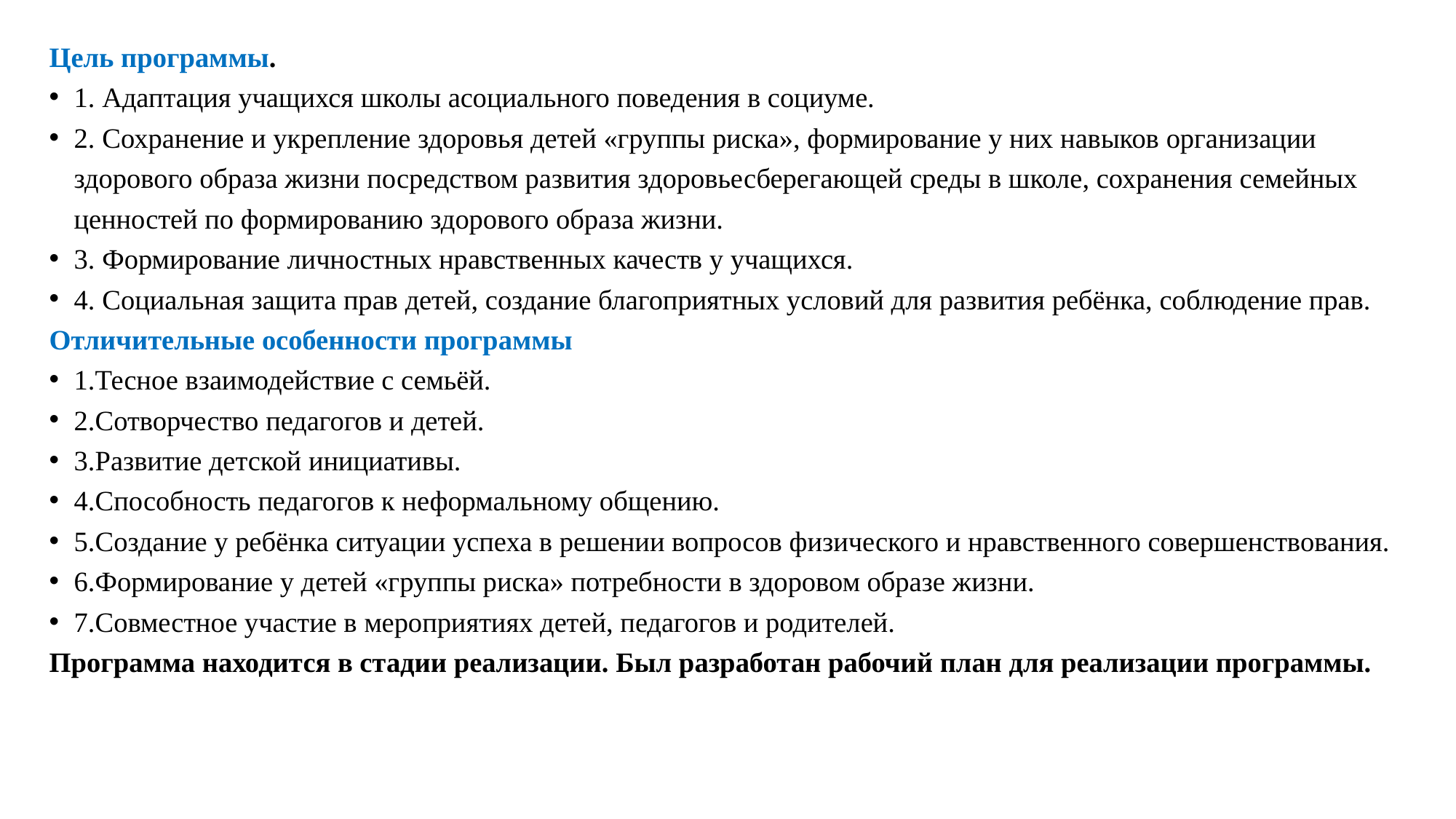

Цель программы.
1. Адаптация учащихся школы асоциального поведения в социуме.
2. Сохранение и укрепление здоровья детей «группы риска», формирование у них навыков организации здорового образа жизни посредством развития здоровьесберегающей среды в школе, сохранения семейных ценностей по формированию здорового образа жизни.
3. Формирование личностных нравственных качеств у учащихся.
4. Социальная защита прав детей, создание благоприятных условий для развития ребёнка, соблюдение прав.
Отличительные особенности программы
1.Тесное взаимодействие с семьёй.
2.Сотворчество педагогов и детей.
3.Развитие детской инициативы.
4.Способность педагогов к неформальному общению.
5.Создание у ребёнка ситуации успеха в решении вопросов физического и нравственного совершенствования.
6.Формирование у детей «группы риска» потребности в здоровом образе жизни.
7.Совместное участие в мероприятиях детей, педагогов и родителей.
Программа находится в стадии реализации. Был разработан рабочий план для реализации программы.